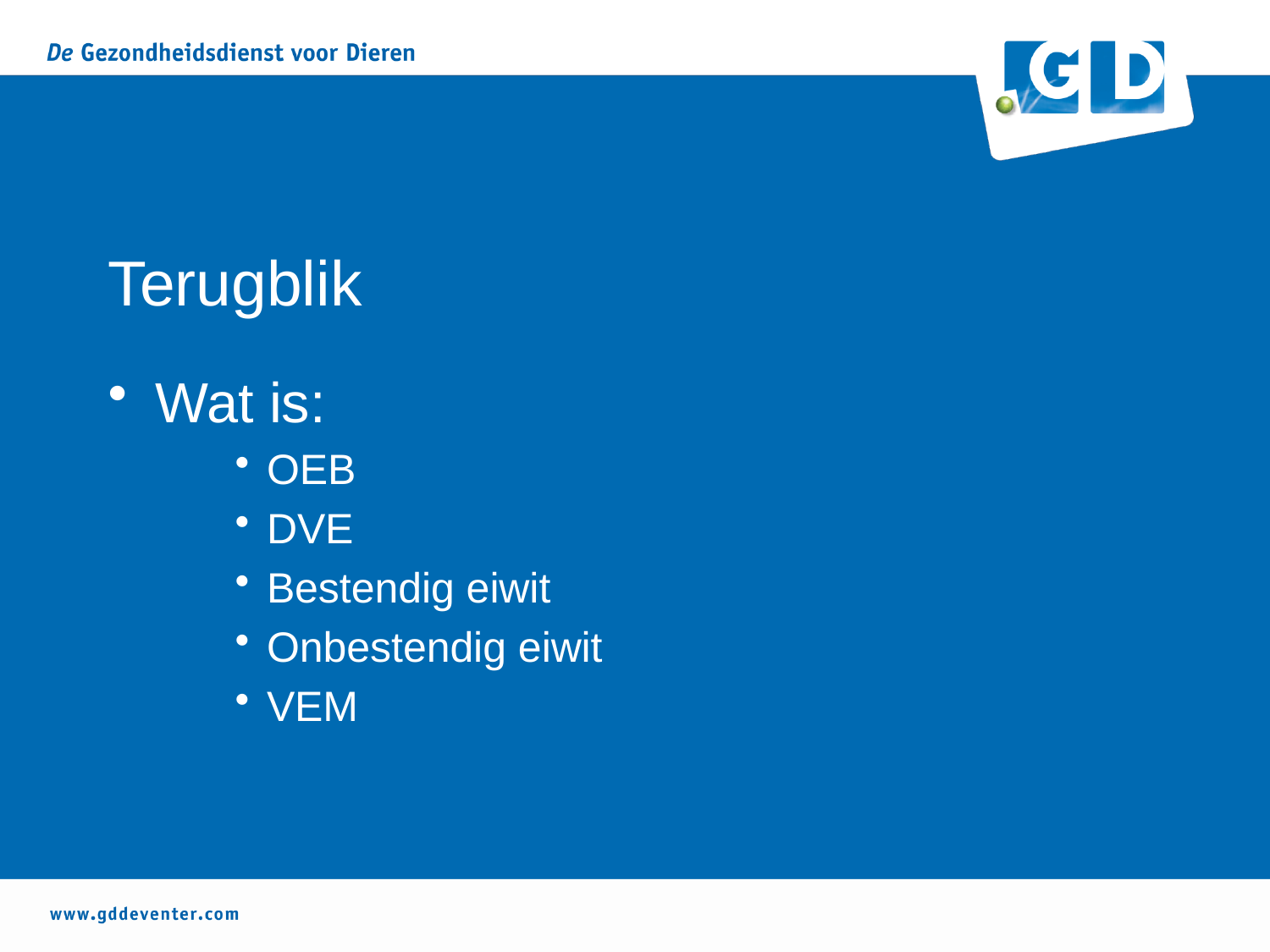

# Terugblik
Wat is:
OEB
DVE
Bestendig eiwit
Onbestendig eiwit
VEM